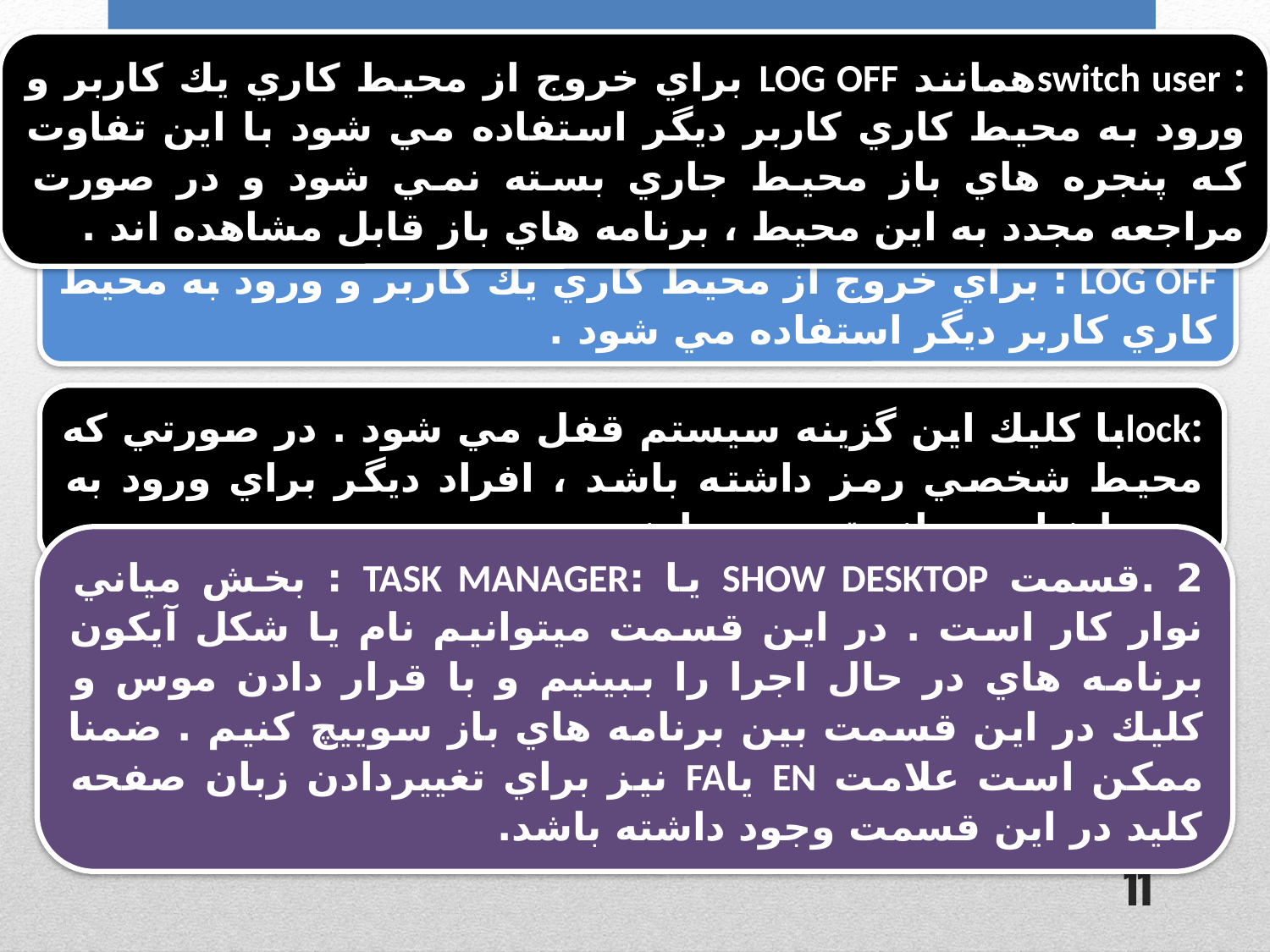

: switch userهمانند LOG OFF براي خروج از محيط كاري يك كاربر و ورود به محيط كاري كاربر ديگر استفاده مي شود با اين تفاوت كه پنجره هاي باز محيط جاري بسته نمي شود و در صورت مراجعه مجدد به اين محيط ، برنامه هاي باز قابل مشاهده اند .
LOG OFF : براي خروج از محيط كاري يك كاربر و ورود به محيط كاري كاربر ديگر استفاده مي شود .
:lockبا كليك اين گزينه سيستم قفل مي شود . در صورتي كه محيط شخصي رمز داشته باشد ، افراد ديگر براي ورود به محيط نياز به دانستن رمز دارند .
2 .قسمت SHOW DESKTOP يا :TASK MANAGER : بخش مياني نوار كار است . در اين قسمت ميتوانيم نام يا شكل آيكون برنامه هاي در حال اجرا را ببينيم و با قرار دادن موس و كليك در اين قسمت بين برنامه هاي باز سوييچ كنيم . ضمنا ممكن است علامت EN ياFA نيز براي تغييردادن زبان صفحه كليد در اين قسمت وجود داشته باشد.

11